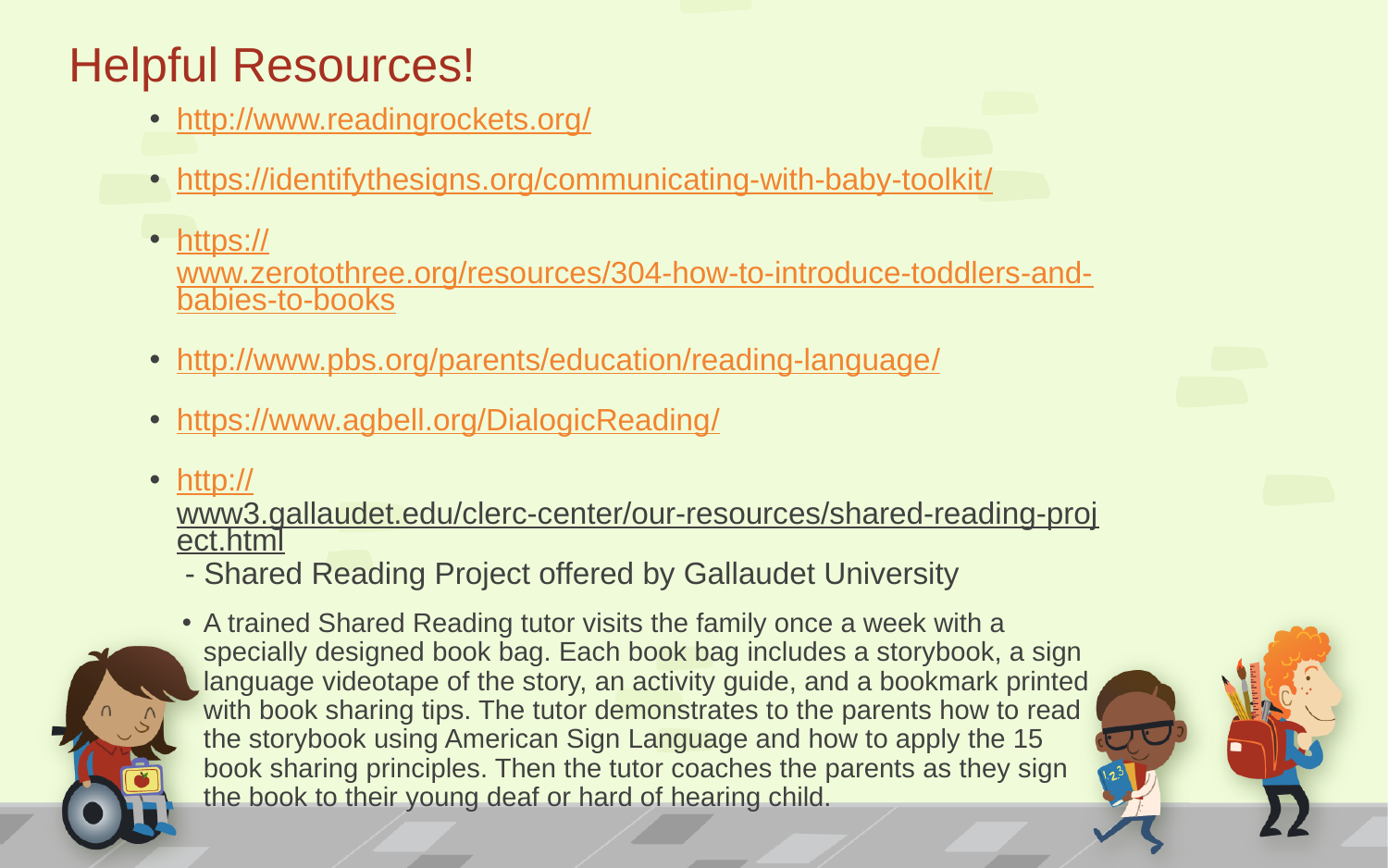

# Helpful Resources!
http://www.readingrockets.org/
https://identifythesigns.org/communicating-with-baby-toolkit/
https://www.zerotothree.org/resources/304-how-to-introduce-toddlers-and-babies-to-books
http://www.pbs.org/parents/education/reading-language/
https://www.agbell.org/DialogicReading/
http://www3.gallaudet.edu/clerc-center/our-resources/shared-reading-project.html - Shared Reading Project offered by Gallaudet University
A trained Shared Reading tutor visits the family once a week with a specially designed book bag. Each book bag includes a storybook, a sign language videotape of the story, an activity guide, and a bookmark printed with book sharing tips. The tutor demonstrates to the parents how to read the storybook using American Sign Language and how to apply the 15 book sharing principles. Then the tutor coaches the parents as they sign the book to their young deaf or hard of hearing child.